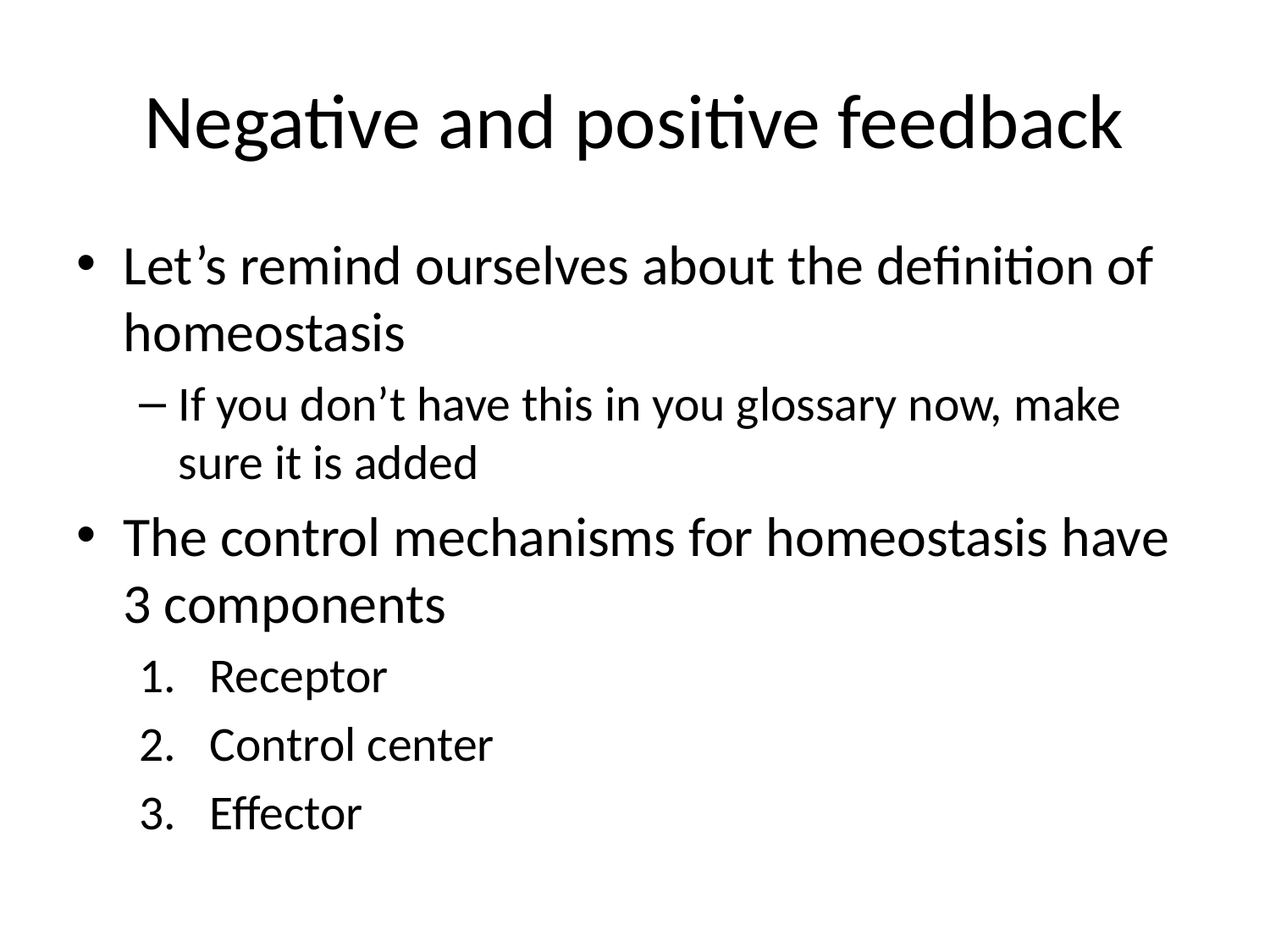

# Negative and positive feedback
Let’s remind ourselves about the definition of homeostasis
If you don’t have this in you glossary now, make sure it is added
The control mechanisms for homeostasis have 3 components
Receptor
Control center
Effector